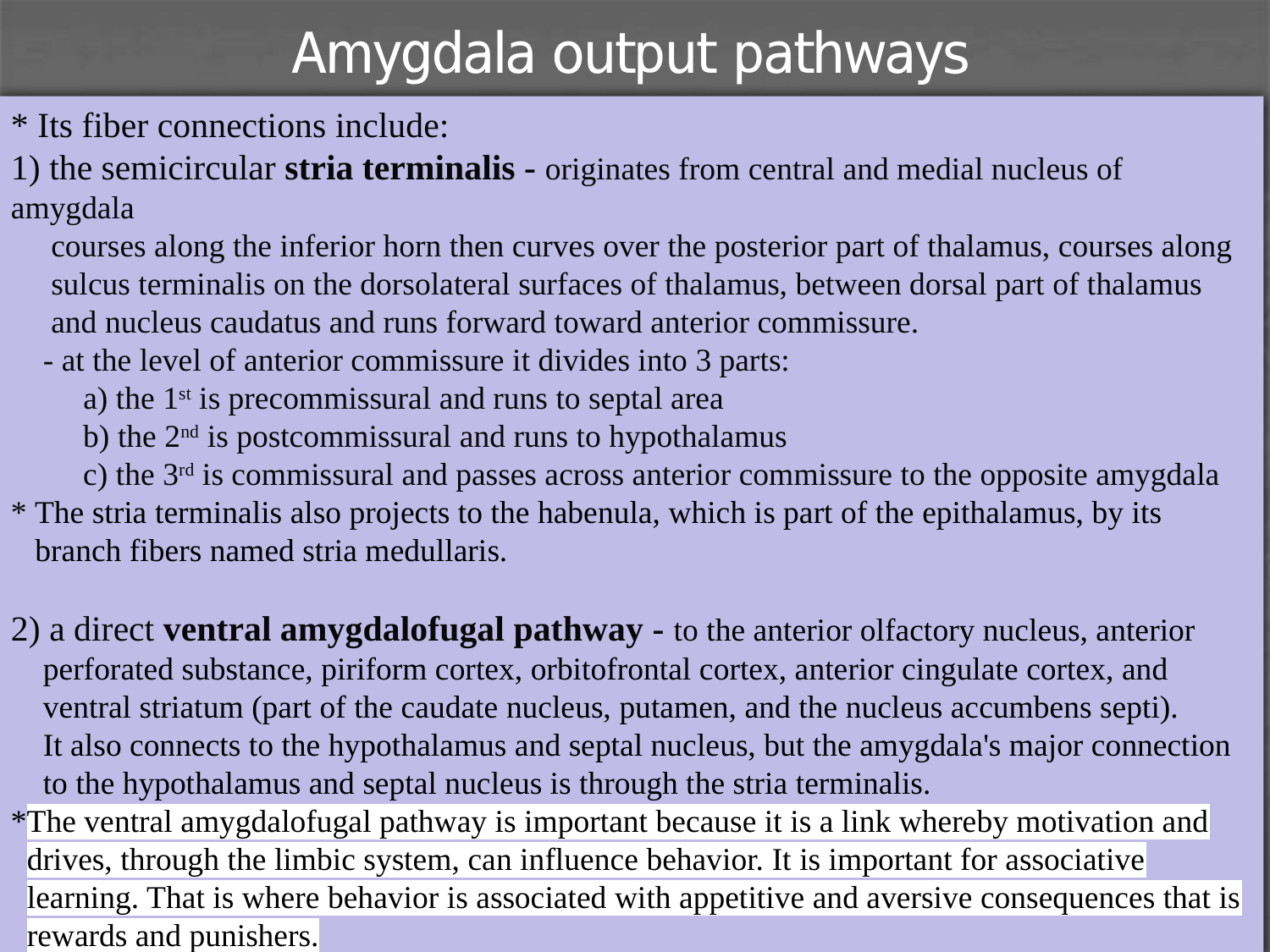

Amygdala output pathways
* Its fiber connections include:
1) the semicircular stria terminalis - originates from central and medial nucleus of amygdala
     courses along the inferior horn then curves over the posterior part of thalamus, courses along
     sulcus terminalis on the dorsolateral surfaces of thalamus, between dorsal part of thalamus
     and nucleus caudatus and runs forward toward anterior commissure.
    - at the level of anterior commissure it divides into 3 parts:
         a) the 1st is precommissural and runs to septal area
         b) the 2nd is postcommissural and runs to hypothalamus
         c) the 3rd is commissural and passes across anterior commissure to the opposite amygdala
* The stria terminalis also projects to the habenula, which is part of the epithalamus, by its
   branch fibers named stria medullaris.
2) a direct ventral amygdalofugal pathway - to the anterior olfactory nucleus, anterior
    perforated substance, piriform cortex, orbitofrontal cortex, anterior cingulate cortex, and
    ventral striatum (part of the caudate nucleus, putamen, and the nucleus accumbens septi).
    It also connects to the hypothalamus and septal nucleus, but the amygdala's major connection
    to the hypothalamus and septal nucleus is through the stria terminalis.
*The ventral amygdalofugal pathway is important because it is a link whereby motivation and
  drives, through the limbic system, can influence behavior. It is important for associative
  learning. That is where behavior is associated with appetitive and aversive consequences that is
  rewards and punishers.